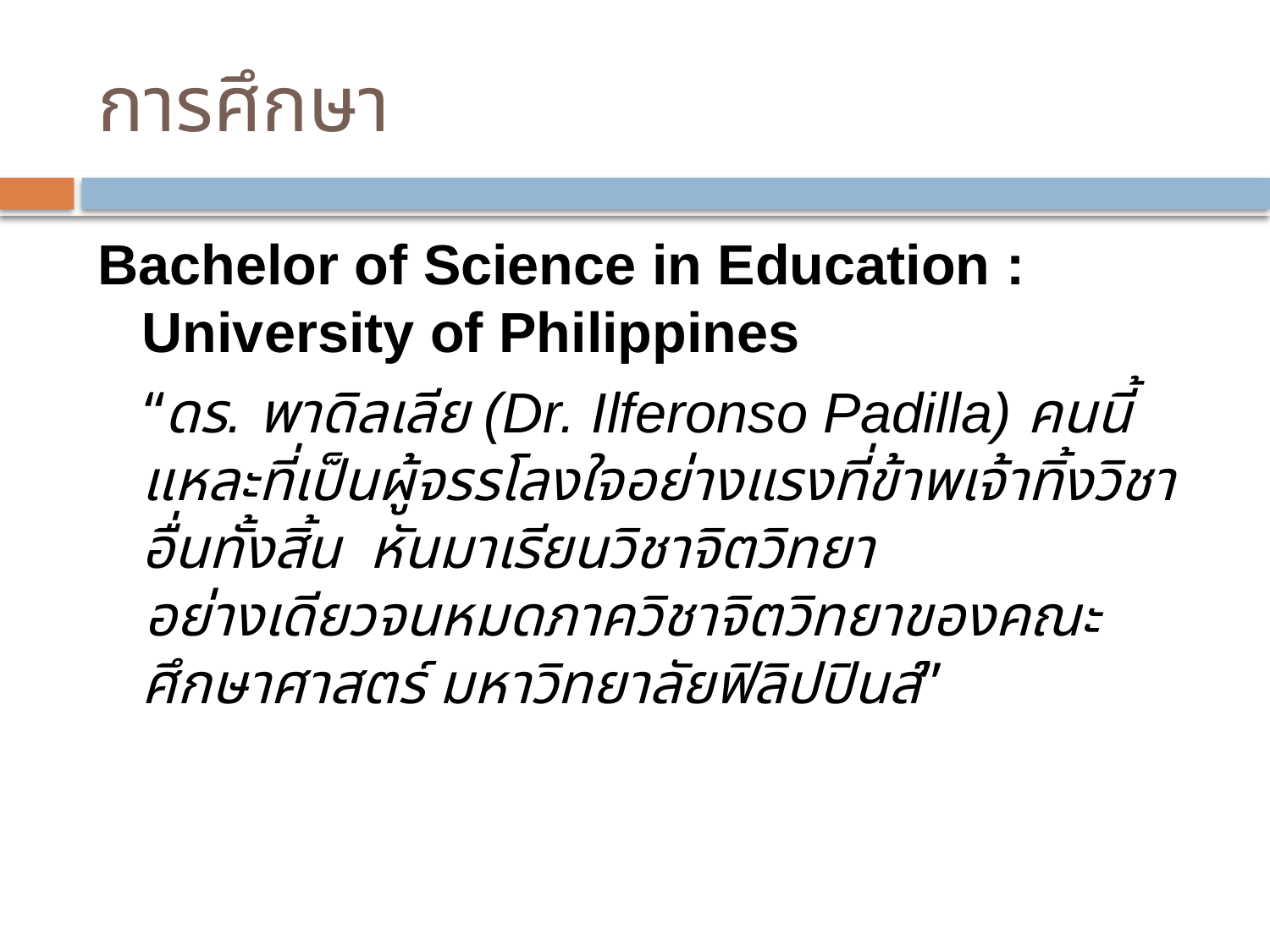

# การศึกษา
Bachelor of Science in Education : University of Philippines
“ดร. พาดิลเลีย (Dr. Ilferonso Padilla) คนนี้แหละที่เป็นผู้จรรโลงใจอย่างแรงที่ข้าพเจ้าทิ้งวิชาอื่นทั้งสิ้น  หันมาเรียนวิชาจิตวิทยา
อย่างเดียวจนหมดภาควิชาจิตวิทยาของคณะศึกษาศาสตร์ มหาวิทยาลัยฟิลิปปินส์”